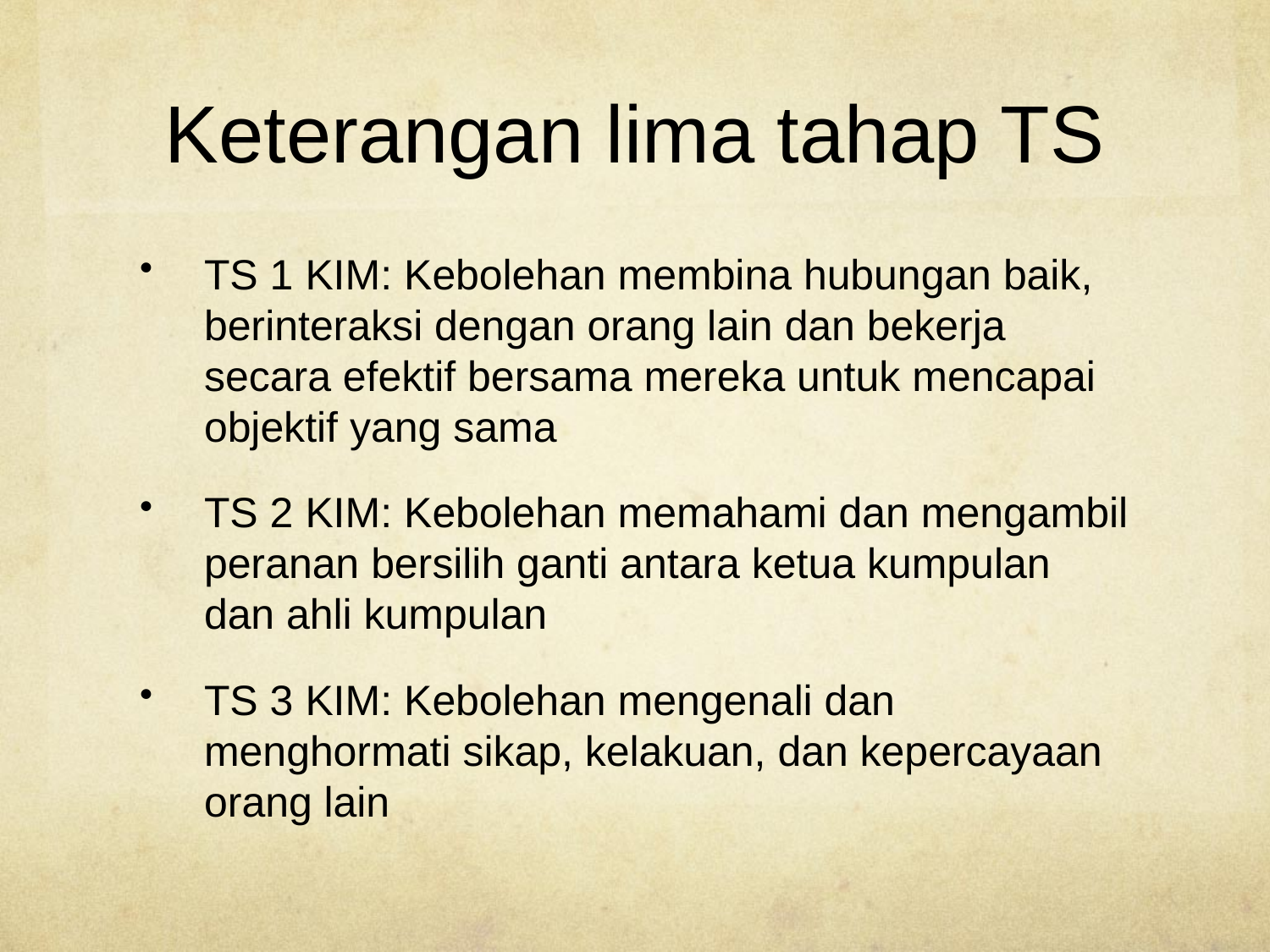

# Keterangan lima tahap TS
TS 1 KIM: Kebolehan membina hubungan baik, berinteraksi dengan orang lain dan bekerja secara efektif bersama mereka untuk mencapai objektif yang sama
TS 2 KIM: Kebolehan memahami dan mengambil peranan bersilih ganti antara ketua kumpulan dan ahli kumpulan
TS 3 KIM: Kebolehan mengenali dan menghormati sikap, kelakuan, dan kepercayaan orang lain